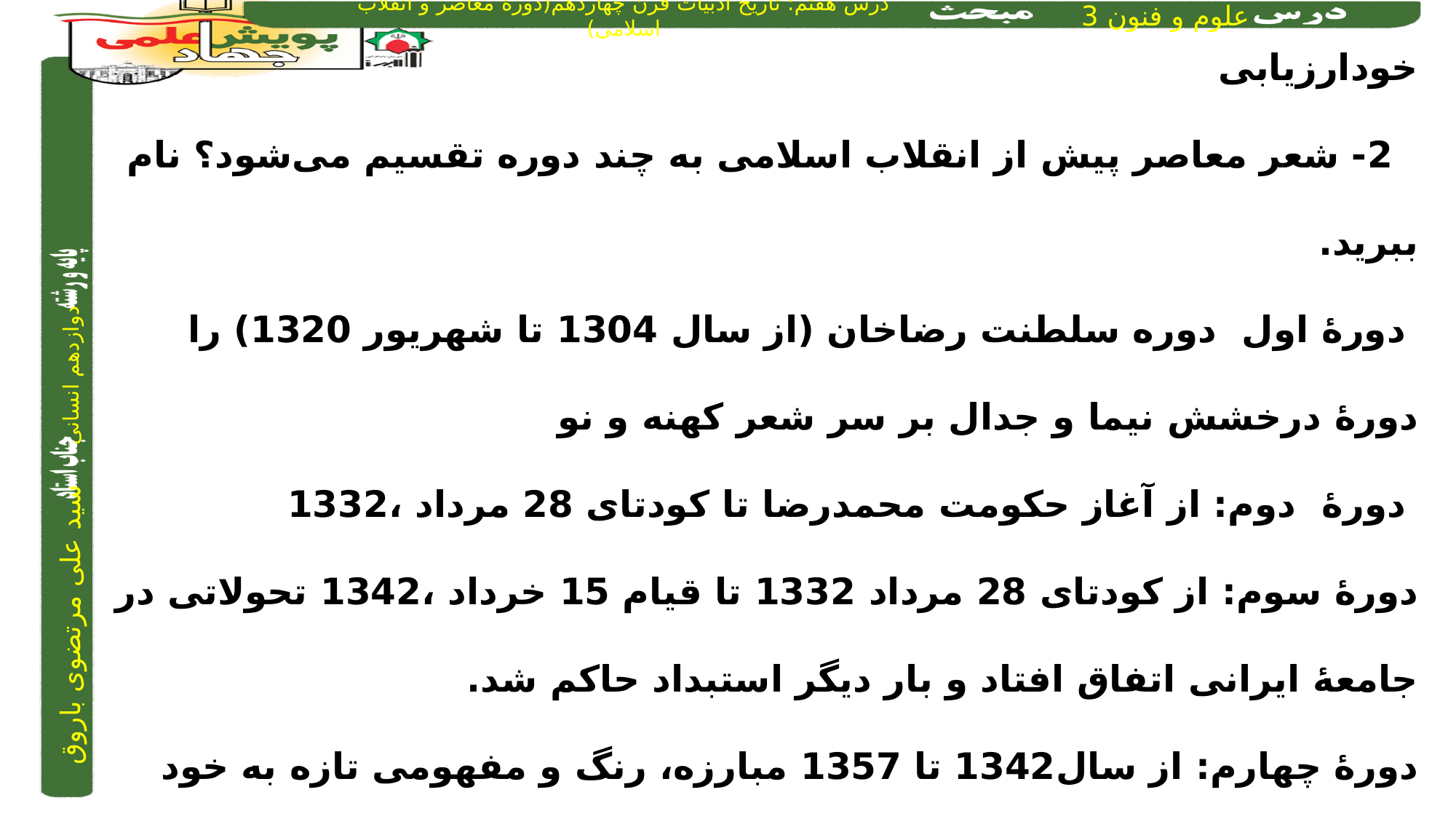

خودارزیابی
  2- شعر معاصر پیش از انقلاب اسلامی به چند دوره تقسیم می‌شود؟ نام ببرید.
 دورۀ اول  دوره سلطنت رضاخان (از سال 1304 تا شهریور 1320) را دورۀ درخشش نیما و جدال بر سر شعر کهنه و نو
 دورۀ  دوم: از آغاز حکومت محمدرضا تا کودتای 28 مرداد ،1332
دورۀ سوم: از کودتای 28 مرداد 1332 تا قیام 15 خرداد ،1342 تحولاتی در جامعۀ ایرانی اتفاق افتاد و بار دیگر استبداد حاکم شد.
دورۀ چهارم: از سال1342 تا 1357 مبارزه، رنگ و مفهومی تازه به خود می‌گیرد و فضای جامعه متششنج می‌شود و مسیر عمد شعر همچنان اجتماعی و حماسی است.